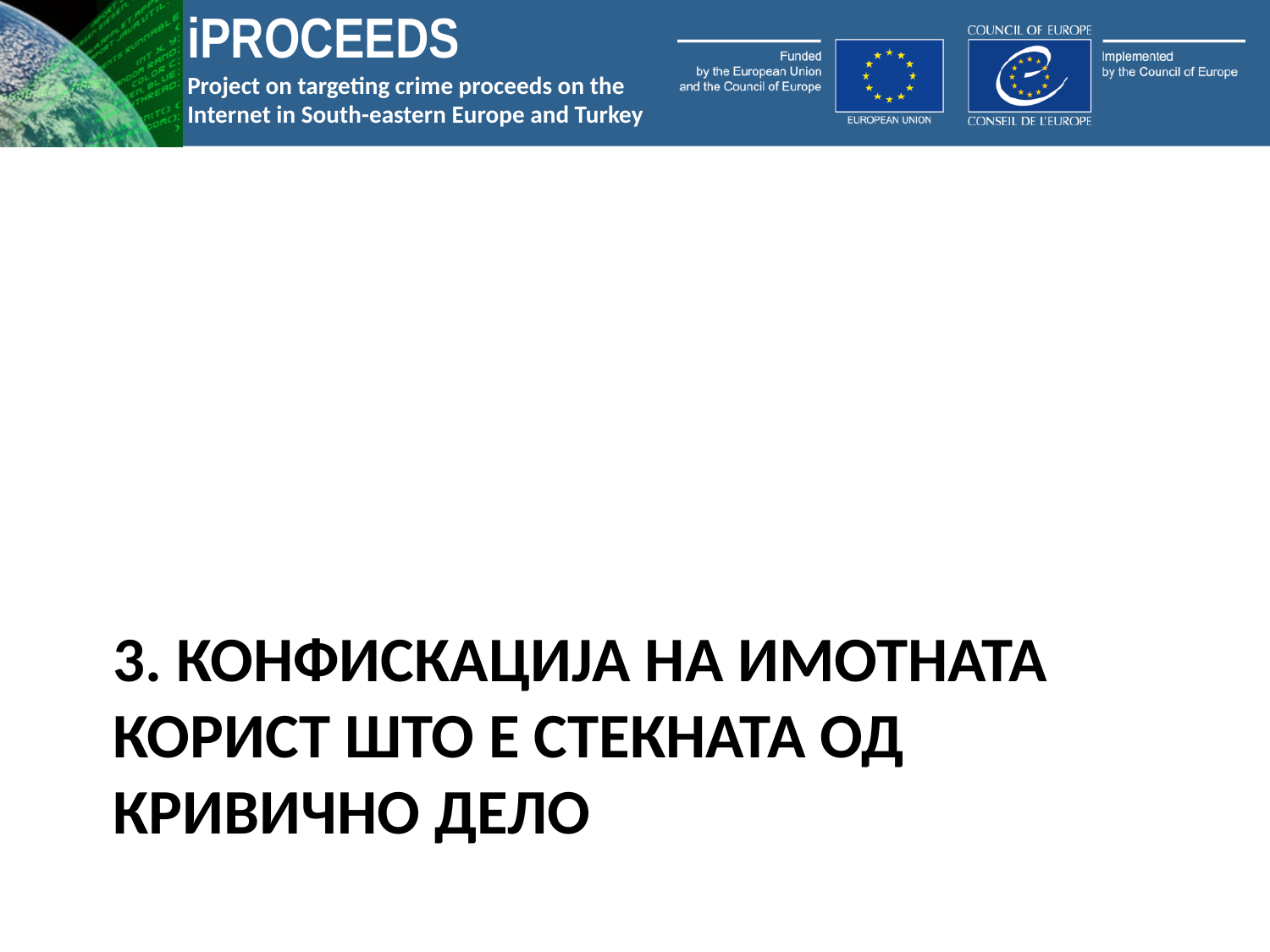

# 3. КОНФИСКАЦИЈА НА ИМОТНАТА КОРИСТ ШТО Е СТЕКНАТА ОД КРИВИЧНО ДЕЛО